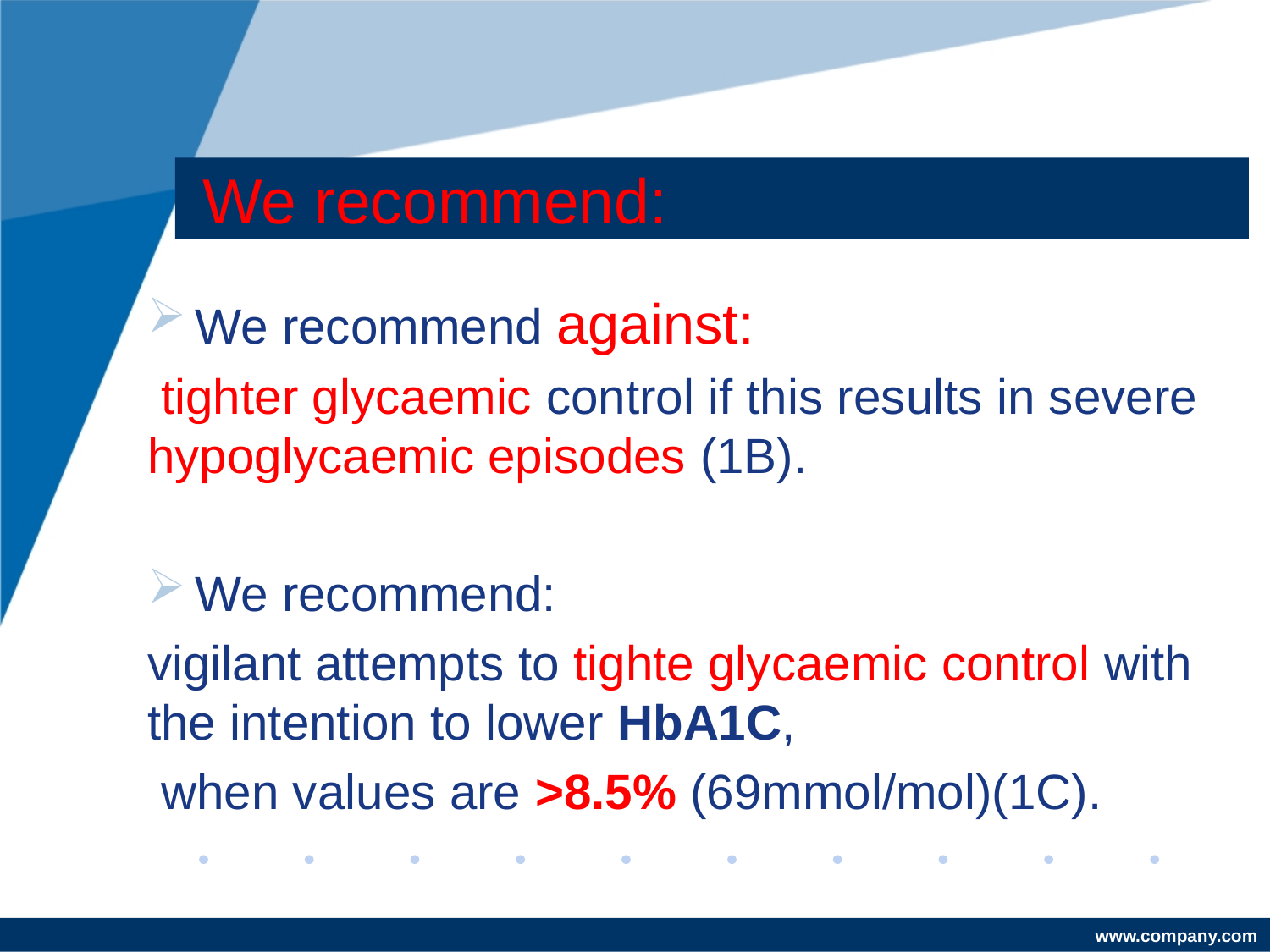

# We recommend:
We recommend against:
 tighter glycaemic control if this results in severe hypoglycaemic episodes (1B).

We recommend:
vigilant attempts to tighte glycaemic control with the intention to lower HbA1C,
 when values are >8.5% (69mmol/mol)(1C).